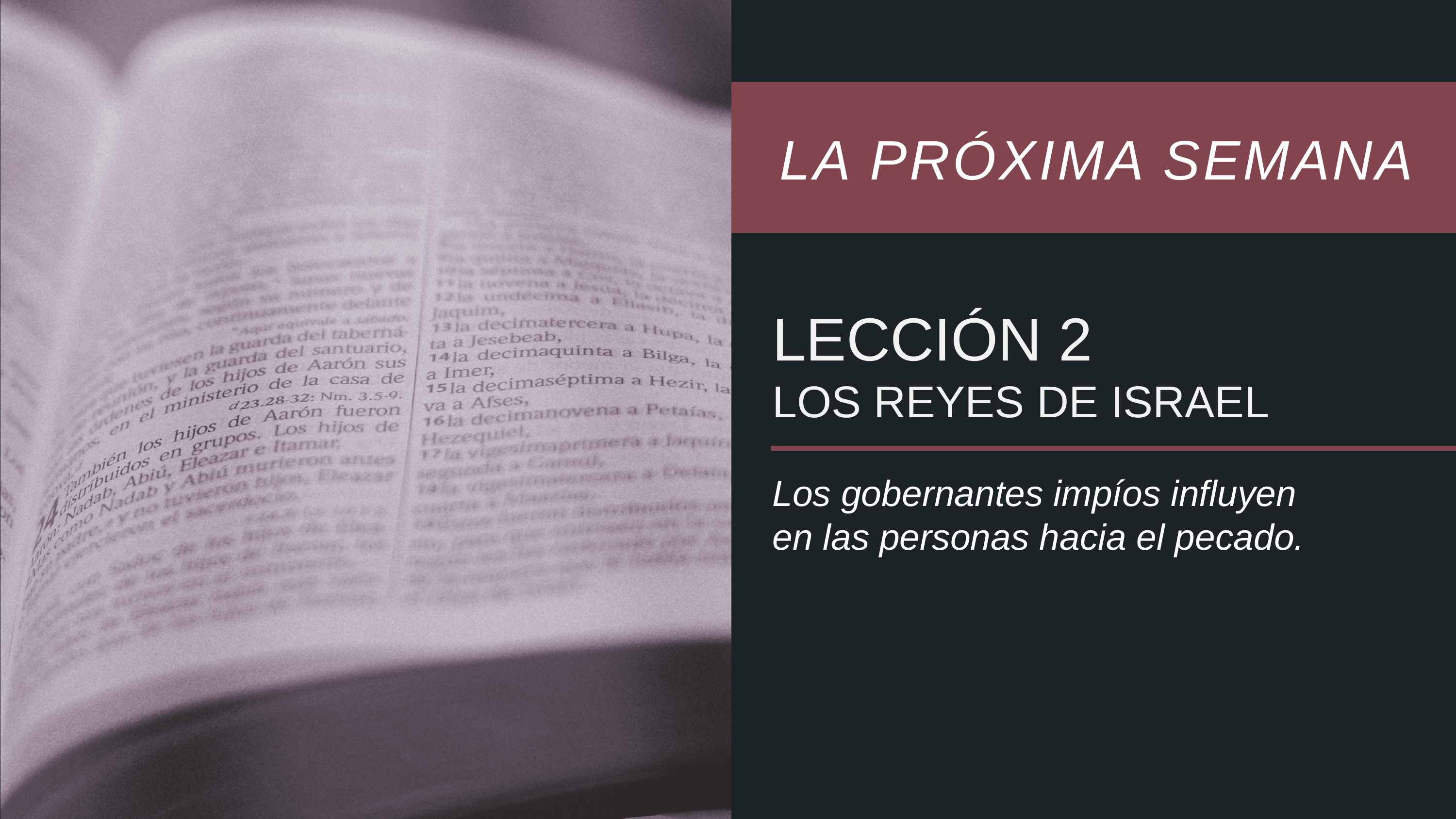

LECCIÓN 2
LOS REYES DE ISRAEL
Los gobernantes impíos influyen en las personas hacia el pecado.